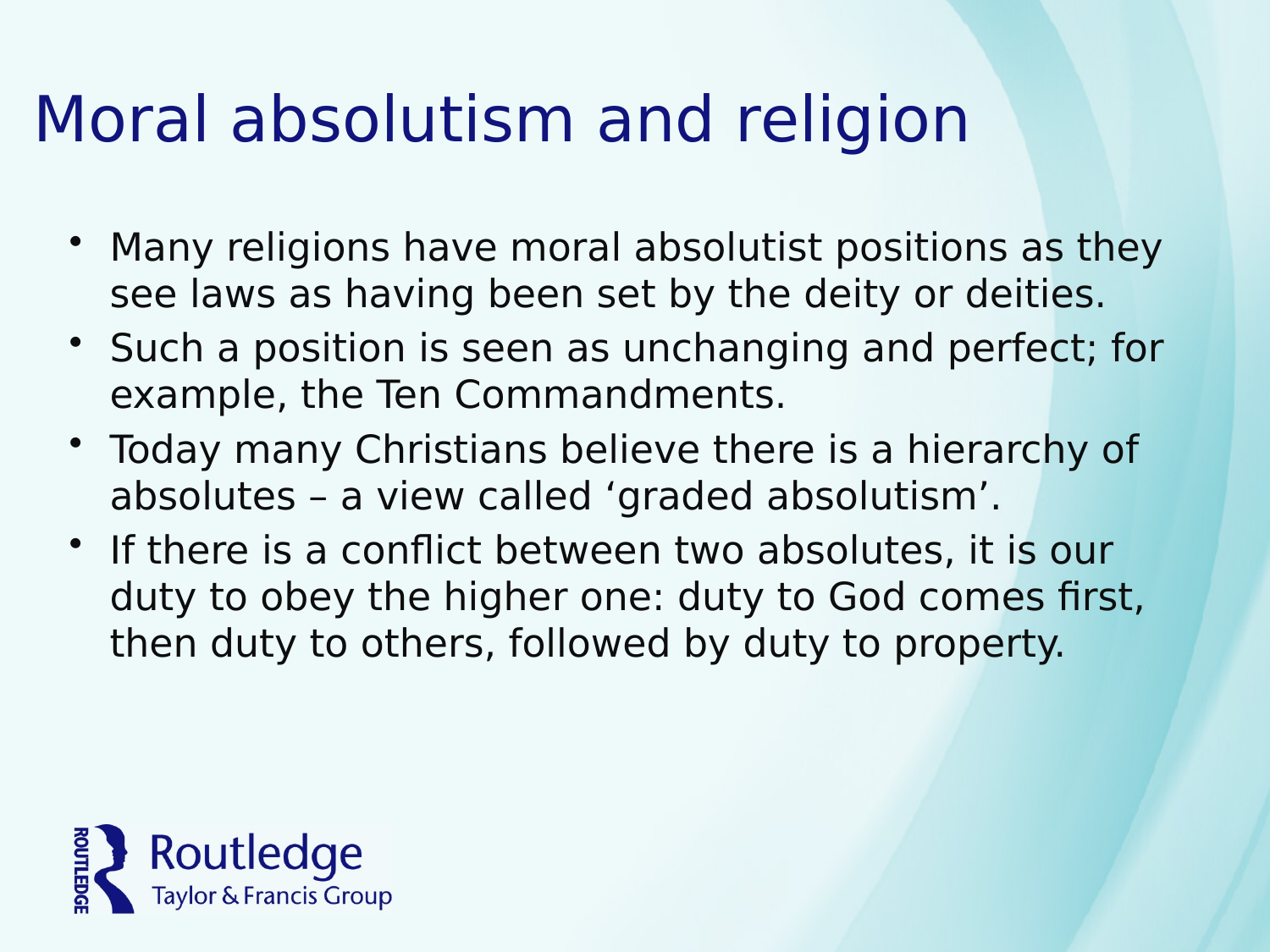

# Moral absolutism and religion
Many religions have moral absolutist positions as they see laws as having been set by the deity or deities.
Such a position is seen as unchanging and perfect; for example, the Ten Commandments.
Today many Christians believe there is a hierarchy of absolutes – a view called ‘graded absolutism’.
If there is a conflict between two absolutes, it is our duty to obey the higher one: duty to God comes first, then duty to others, followed by duty to property.